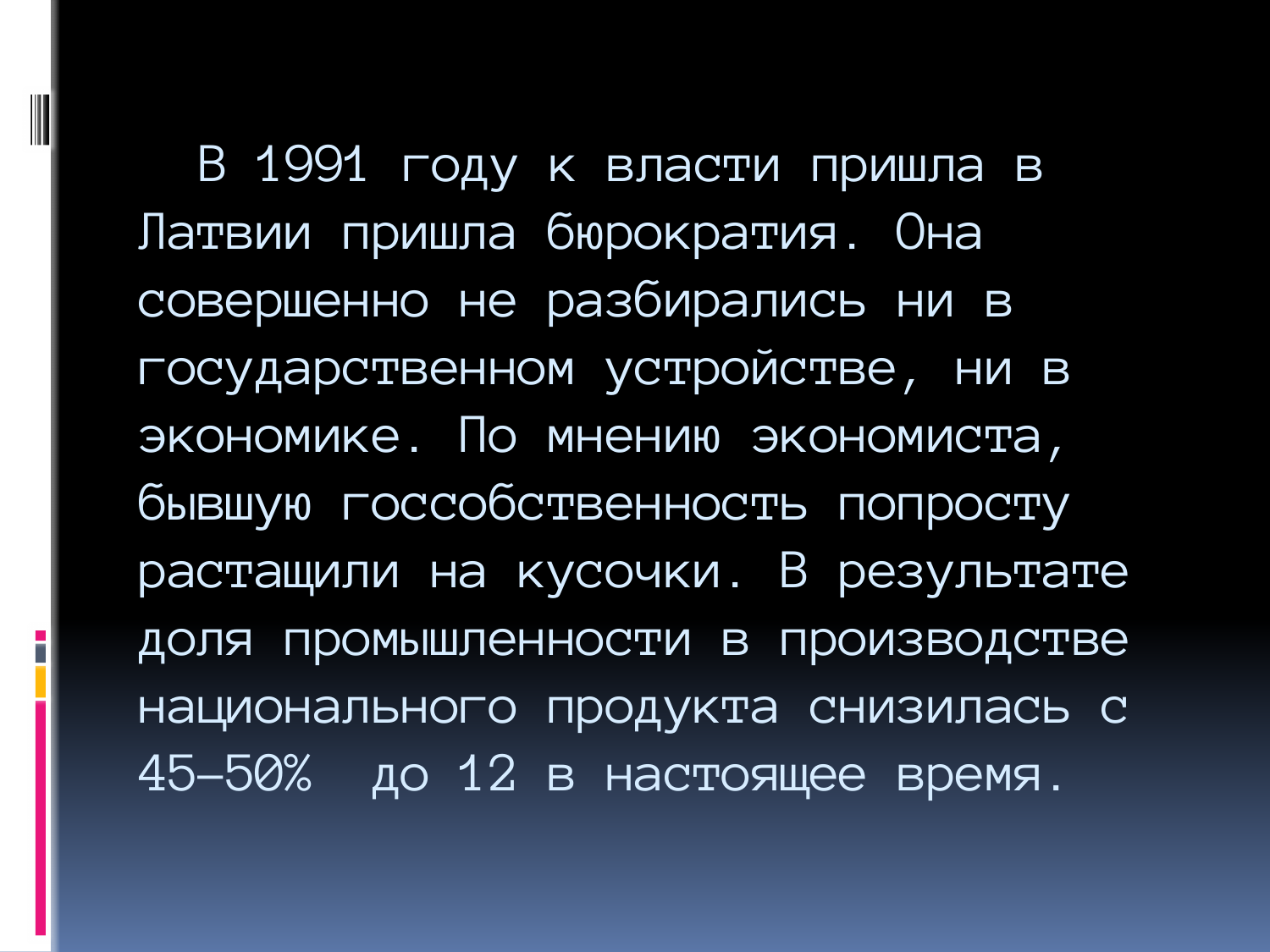

# В 1991 году к власти пришла в Латвии пришла бюрократия. Она совершенно не разбирались ни в государственном устройстве, ни в экономике. По мнению экономиста, бывшую госсобственность попросту растащили на кусочки. В результате доля промышленности в производстве национального продукта снизилась с 45-50%  до 12 в настоящее время.